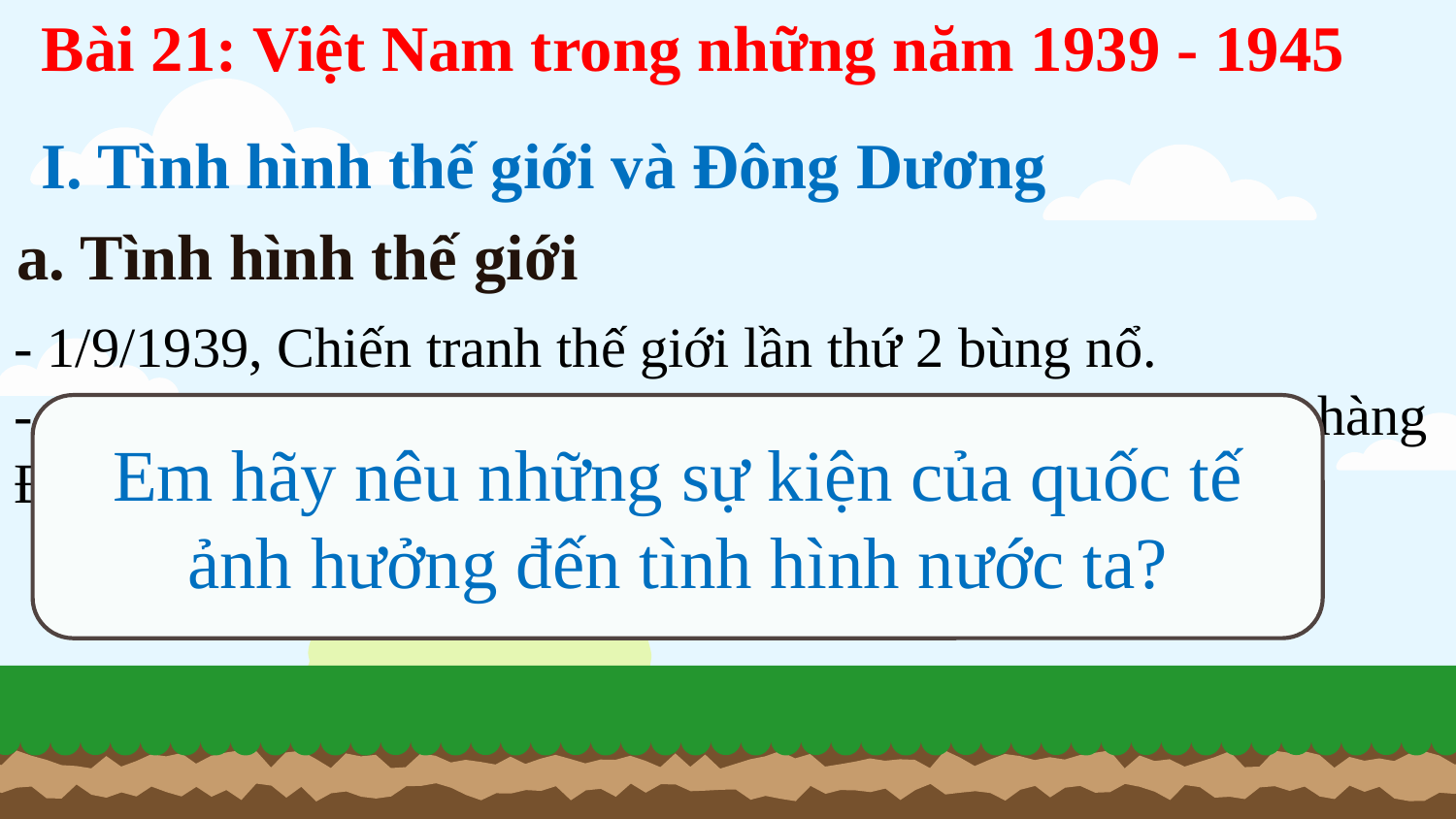

Bài 21: Việt Nam trong những năm 1939 - 1945
I. Tình hình thế giới và Đông Dương
a. Tình hình thế giới
- 1/9/1939, Chiến tranh thế giới lần thứ 2 bùng nổ.
- 6/1940, Đức  kéo vào đất Pháp, Pháp nhanh chóng đầu hàng Đức.

Em hãy nêu những sự kiện của quốc tế ảnh hưởng đến tình hình nước ta?